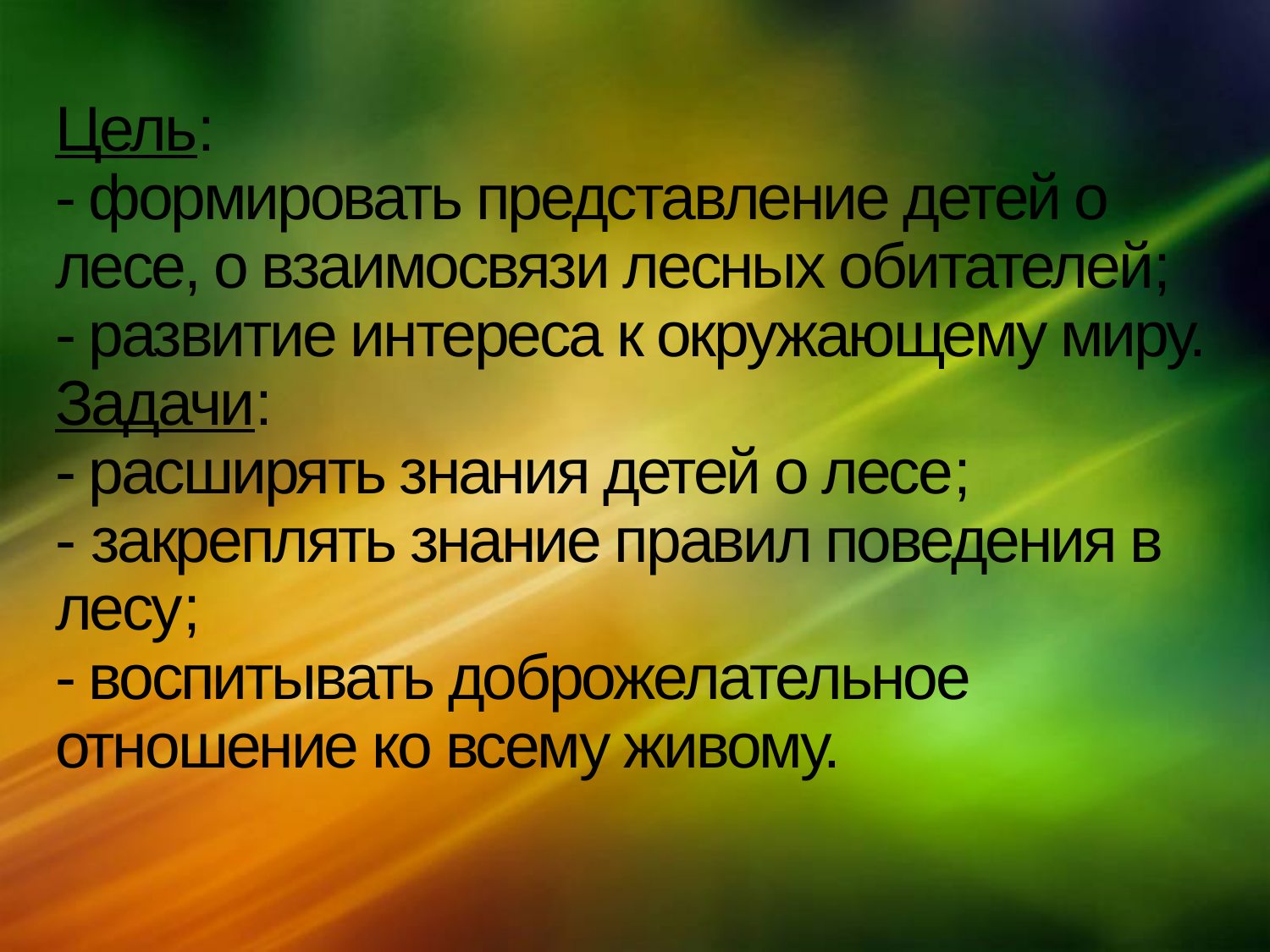

# Цель: - формировать представление детей о лесе, о взаимосвязи лесных обитателей; - развитие интереса к окружающему миру. Задачи: - расширять знания детей о лесе; - закреплять знание правил поведения в лесу; - воспитывать доброжелательное отношение ко всему живому.